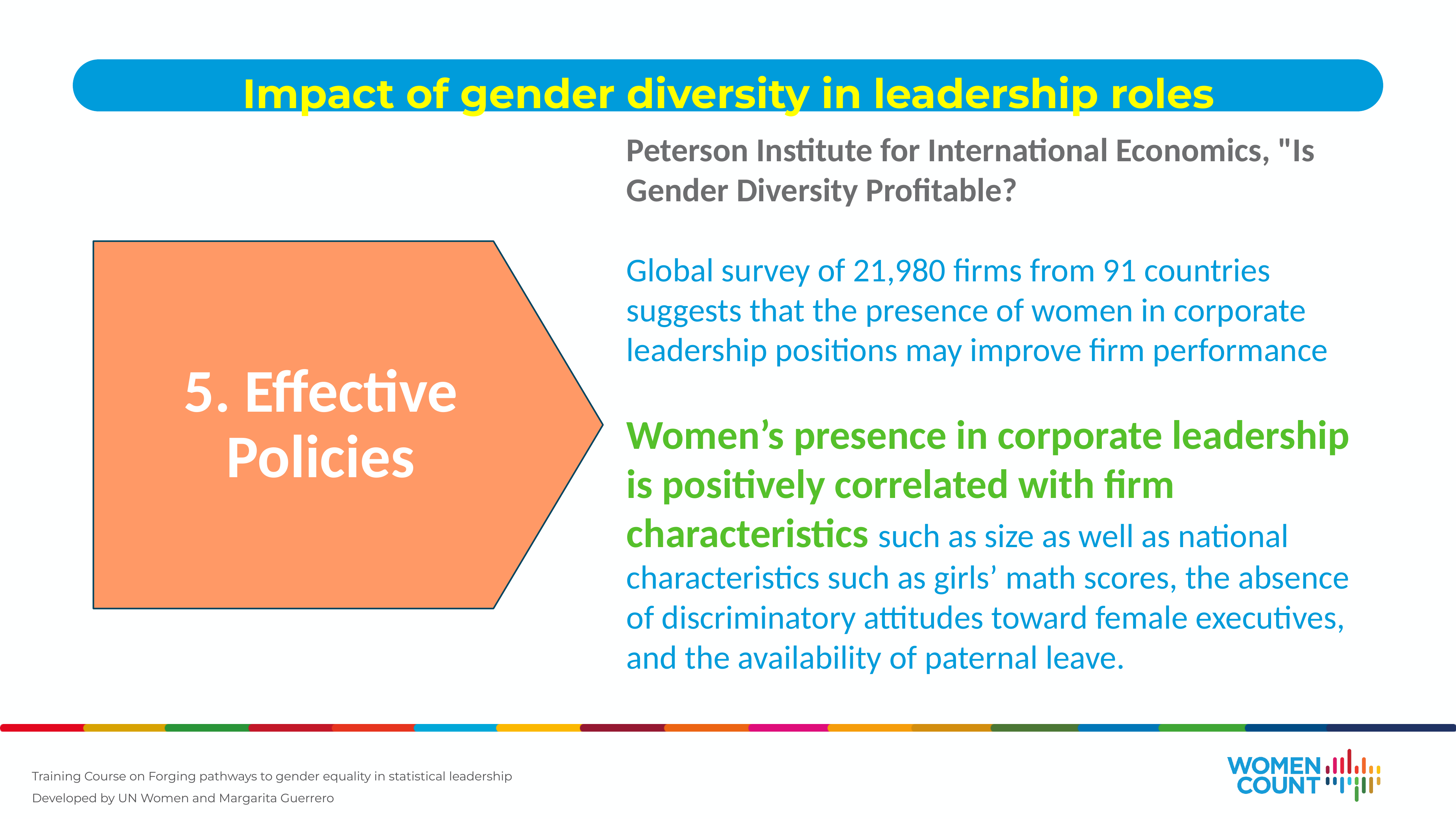

Impact of gender diversity in leadership roles
Peterson Institute for International Economics, "Is Gender Diversity Profitable?

Global survey of 21,980 firms from 91 countries suggests that the presence of women in corporate leadership positions may improve firm performance

Women’s presence in corporate leadership is positively correlated with firm characteristics such as size as well as national characteristics such as girls’ math scores, the absence of discriminatory attitudes toward female executives, and the availability of paternal leave.
5. Effective Policies
Training Course on Forging pathways to gender equality in statistical leadership
Developed by UN Women and Margarita Guerrero